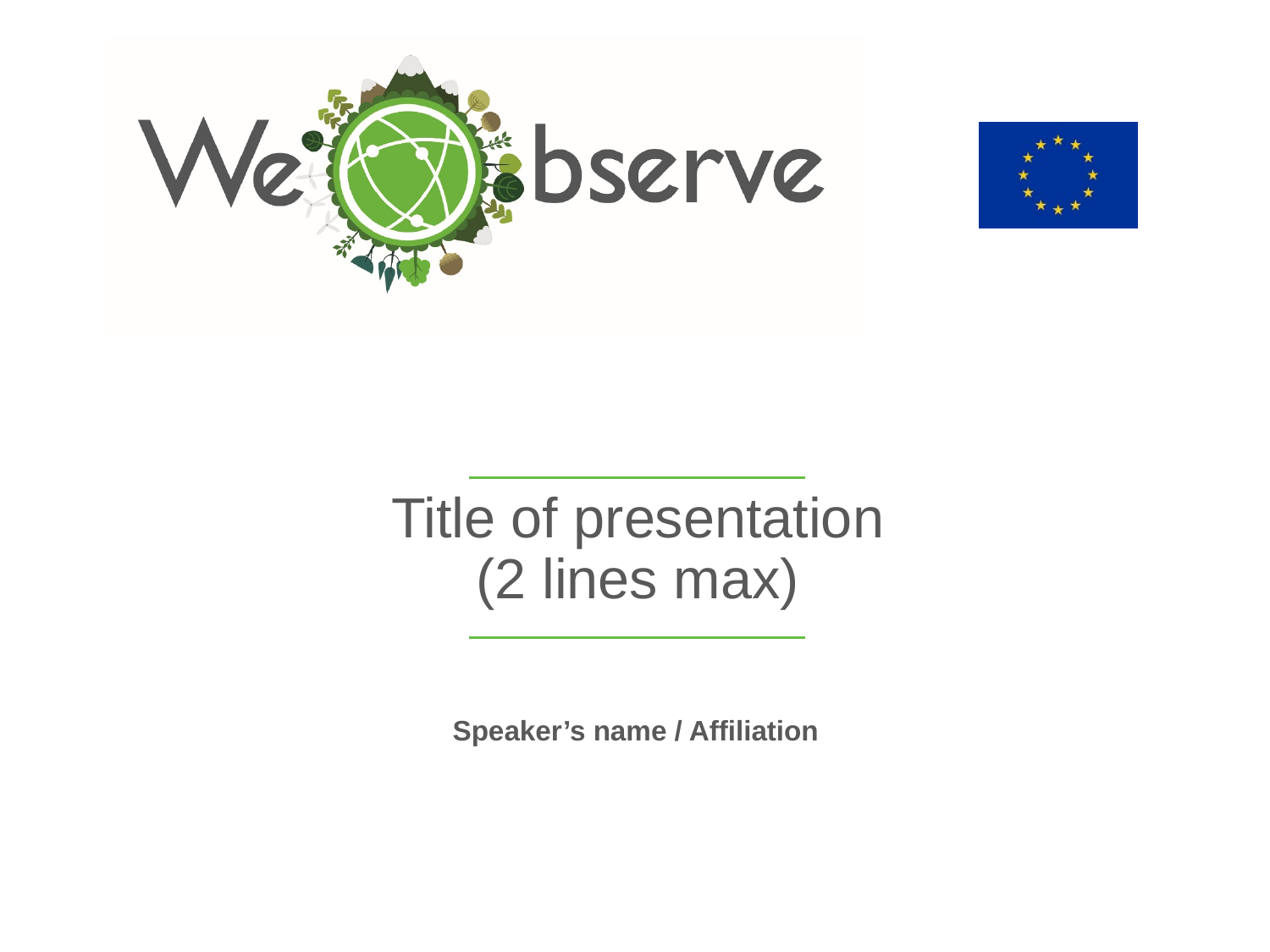

# Title of presentation (2 lines max)
Speaker’s name / Affiliation